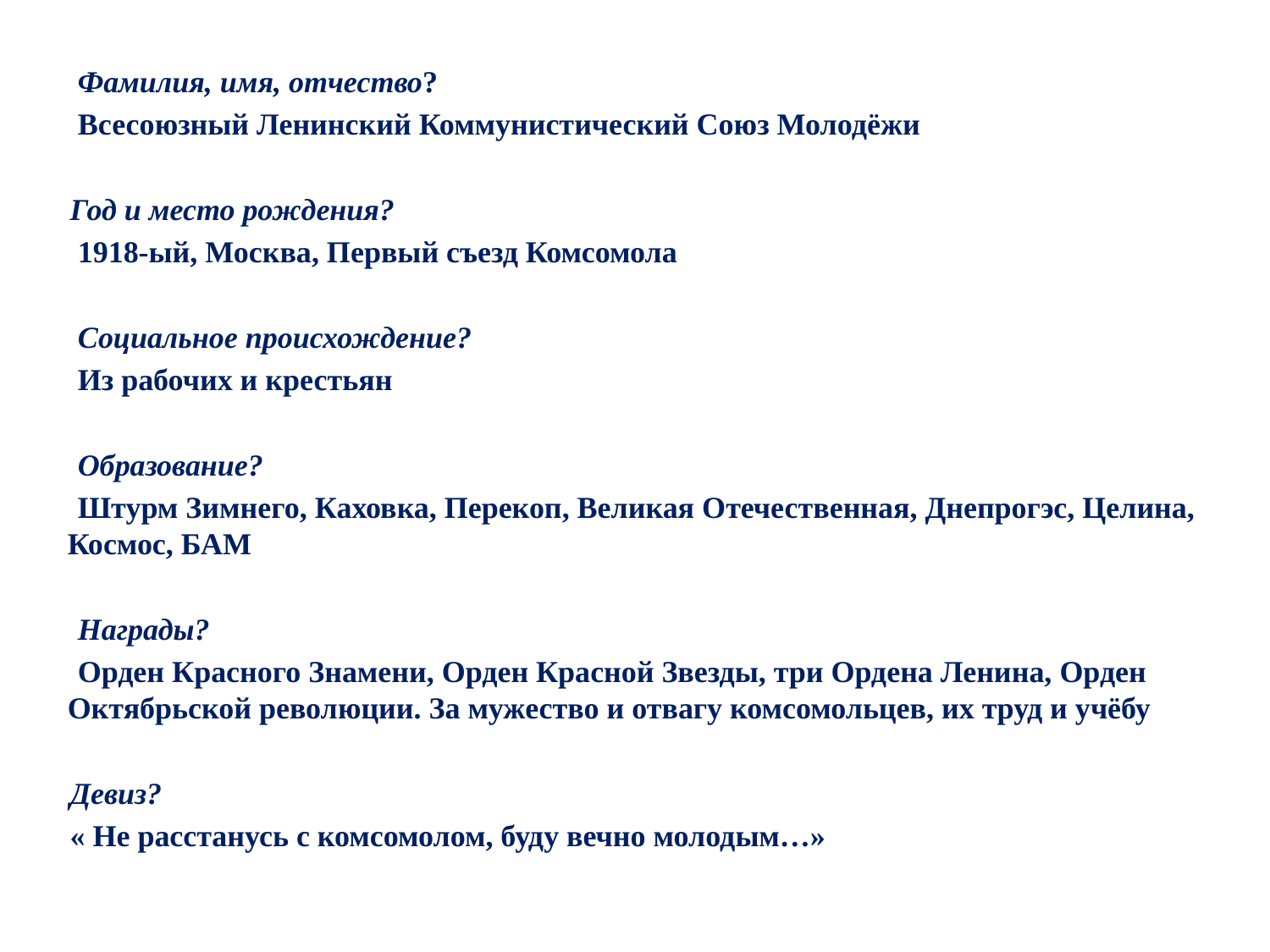

Фамилия, имя, отчество?
 Всесоюзный Ленинский Коммунистический Союз Молодёжи

Год и место рождения?
 1918-ый, Москва, Первый съезд Комсомола

 Социальное происхождение?
 Из рабочих и крестьян

 Образование?
 Штурм Зимнего, Каховка, Перекоп, Великая Отечественная, Днепрогэс, Целина, Космос, БАМ

 Награды?
 Орден Красного Знамени, Орден Красной Звезды, три Ордена Ленина, Орден Октябрьской революции. За мужество и отвагу комсомольцев, их труд и учёбу

Девиз?
« Не расстанусь с комсомолом, буду вечно молодым…»